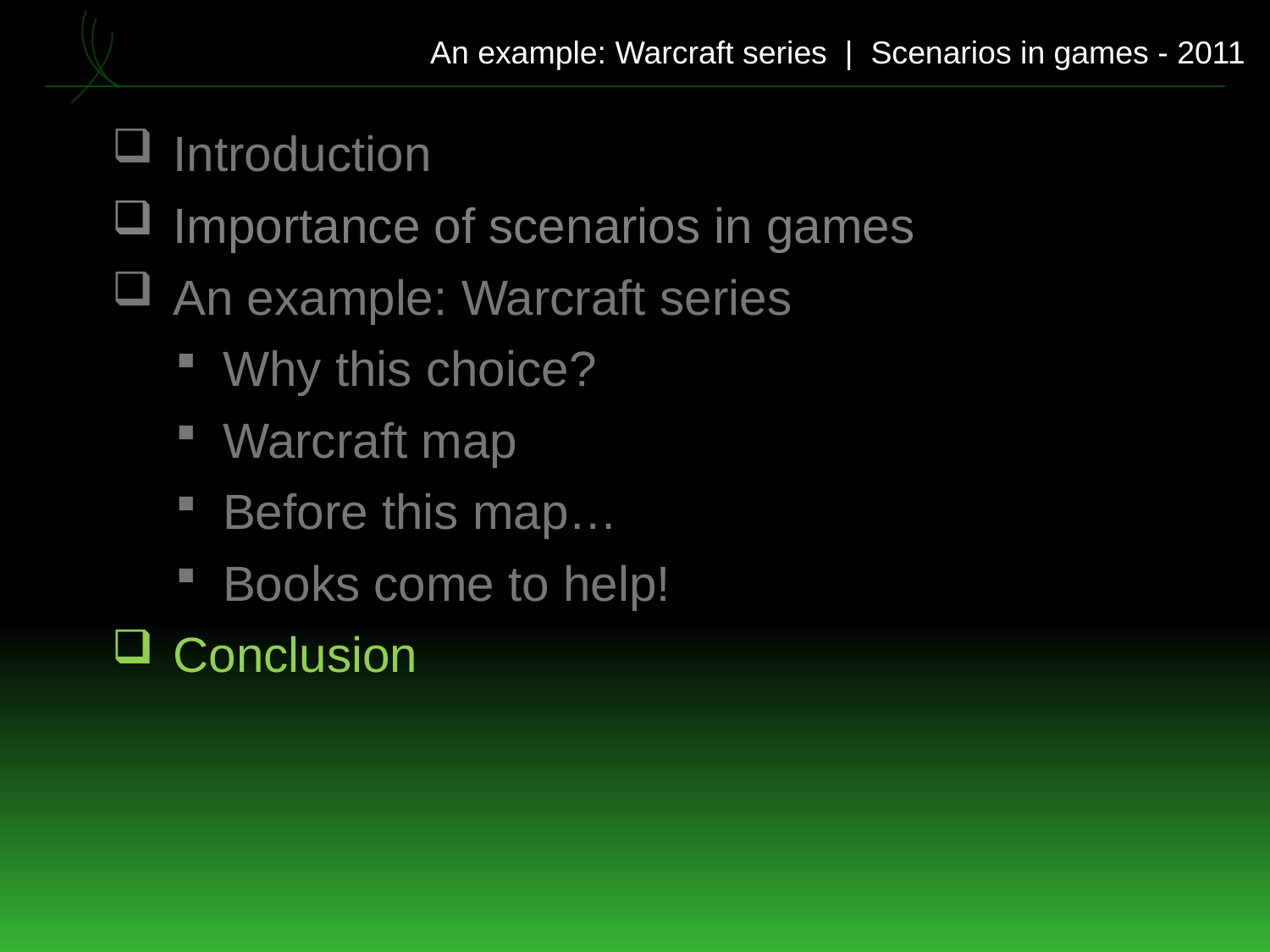

An example: Warcraft series  |  Scenarios in games - 2011
 Introduction
 Importance of scenarios in games
 An example: Warcraft series
Why this choice?
Warcraft map
Before this map…
Books come to help!
 Conclusion